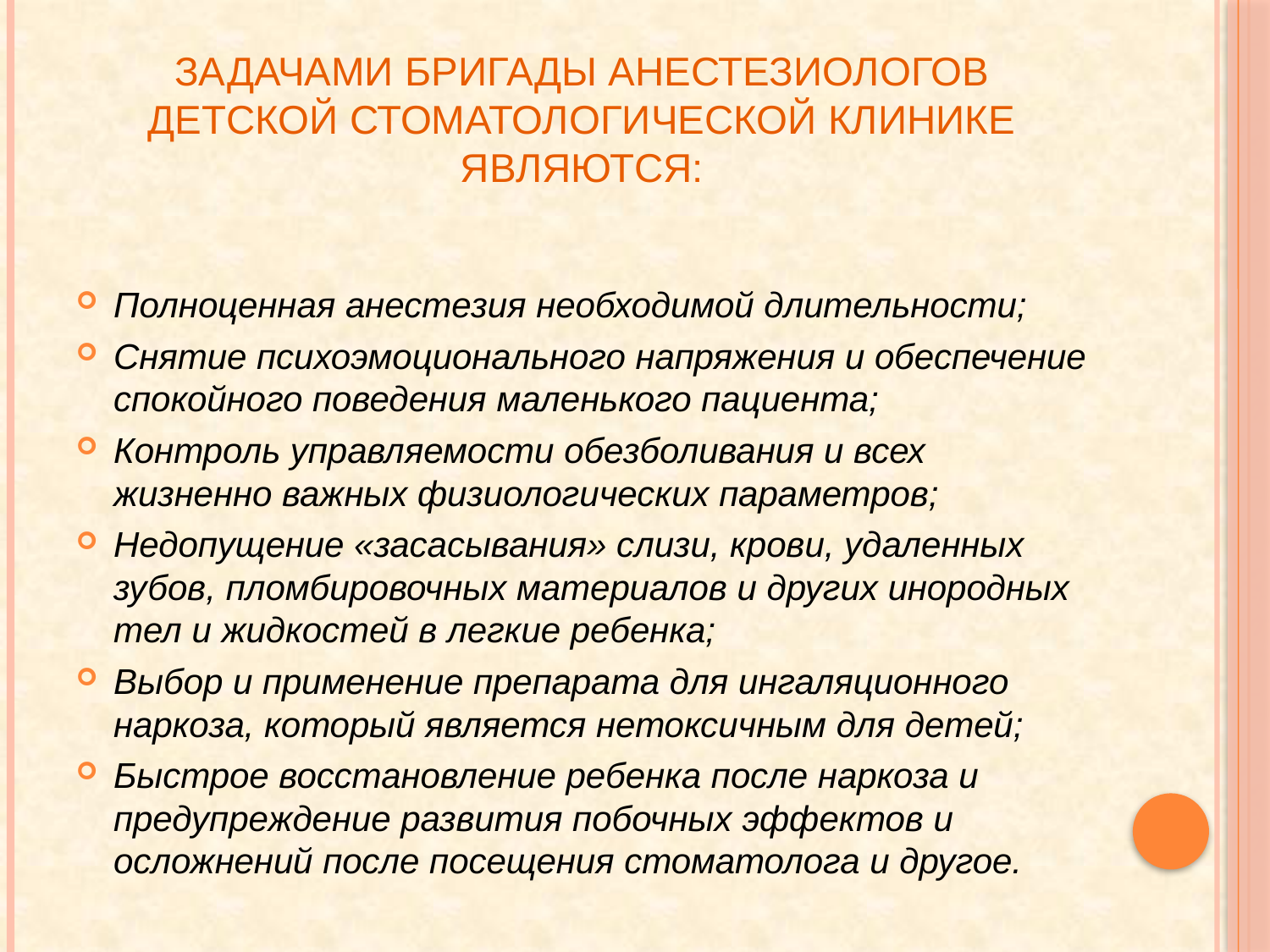

# Задачами бригады анестезиологов детской стоматологической клинике являются:
Полноценная анестезия необходимой длительности;
Снятие психоэмоционального напряжения и обеспечение спокойного поведения маленького пациента;
Контроль управляемости обезболивания и всех жизненно важных физиологических параметров;
Недопущение «засасывания» слизи, крови, удаленных зубов, пломбировочных материалов и других инородных тел и жидкостей в легкие ребенка;
Выбор и применение препарата для ингаляционного наркоза, который является нетоксичным для детей;
Быстрое восстановление ребенка после наркоза и предупреждение развития побочных эффектов и осложнений после посещения стоматолога и другое.